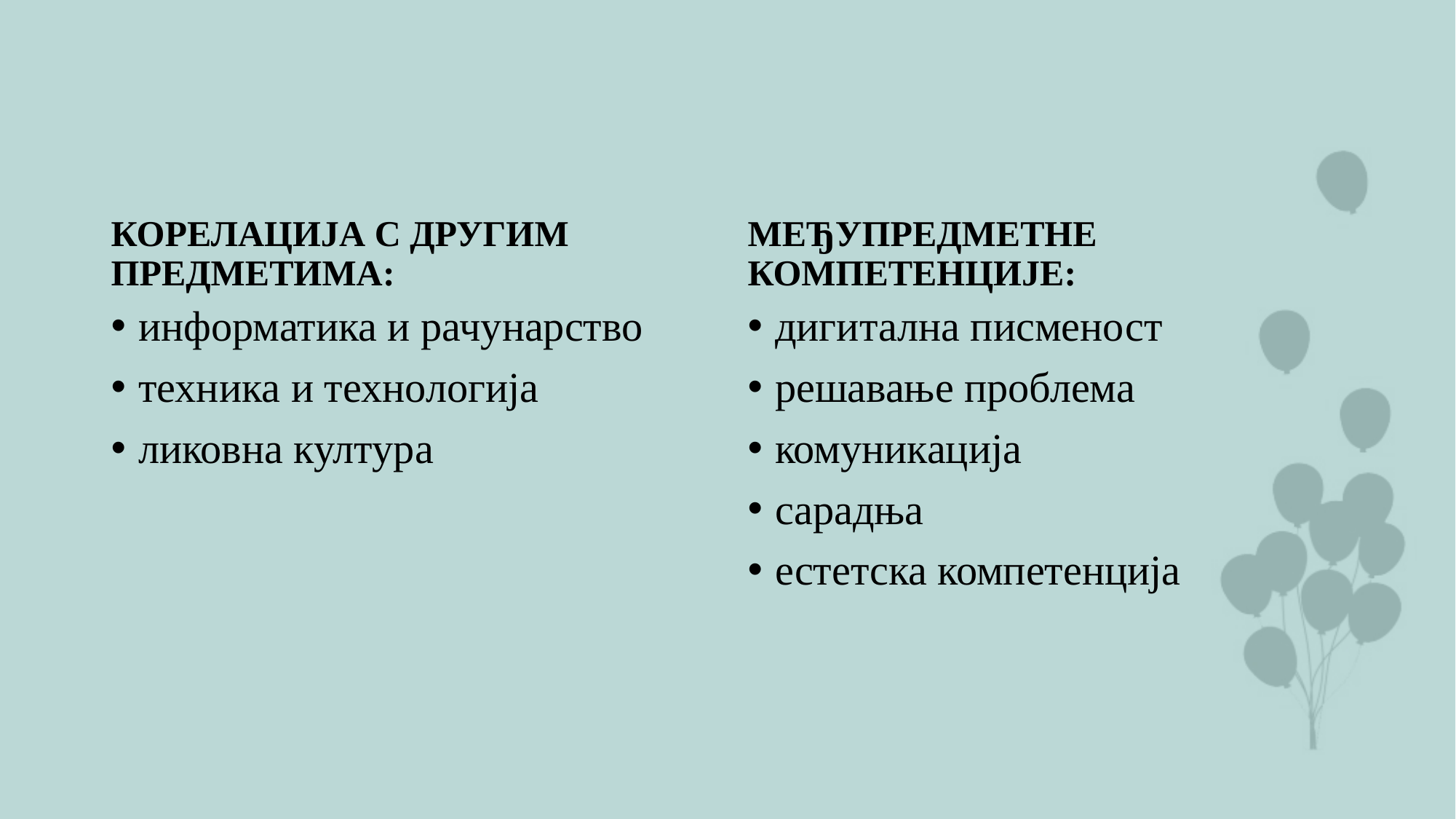

КОРЕЛАЦИЈА С ДРУГИМ ПРЕДМЕТИМА:
МЕЂУПРЕДМЕТНЕ КОМПЕТЕНЦИЈЕ:
информатика и рачунарство
техника и технологија
ликовна култура

дигитална писменост
решавање проблема
комуникација
сарадња
естетска компетенција